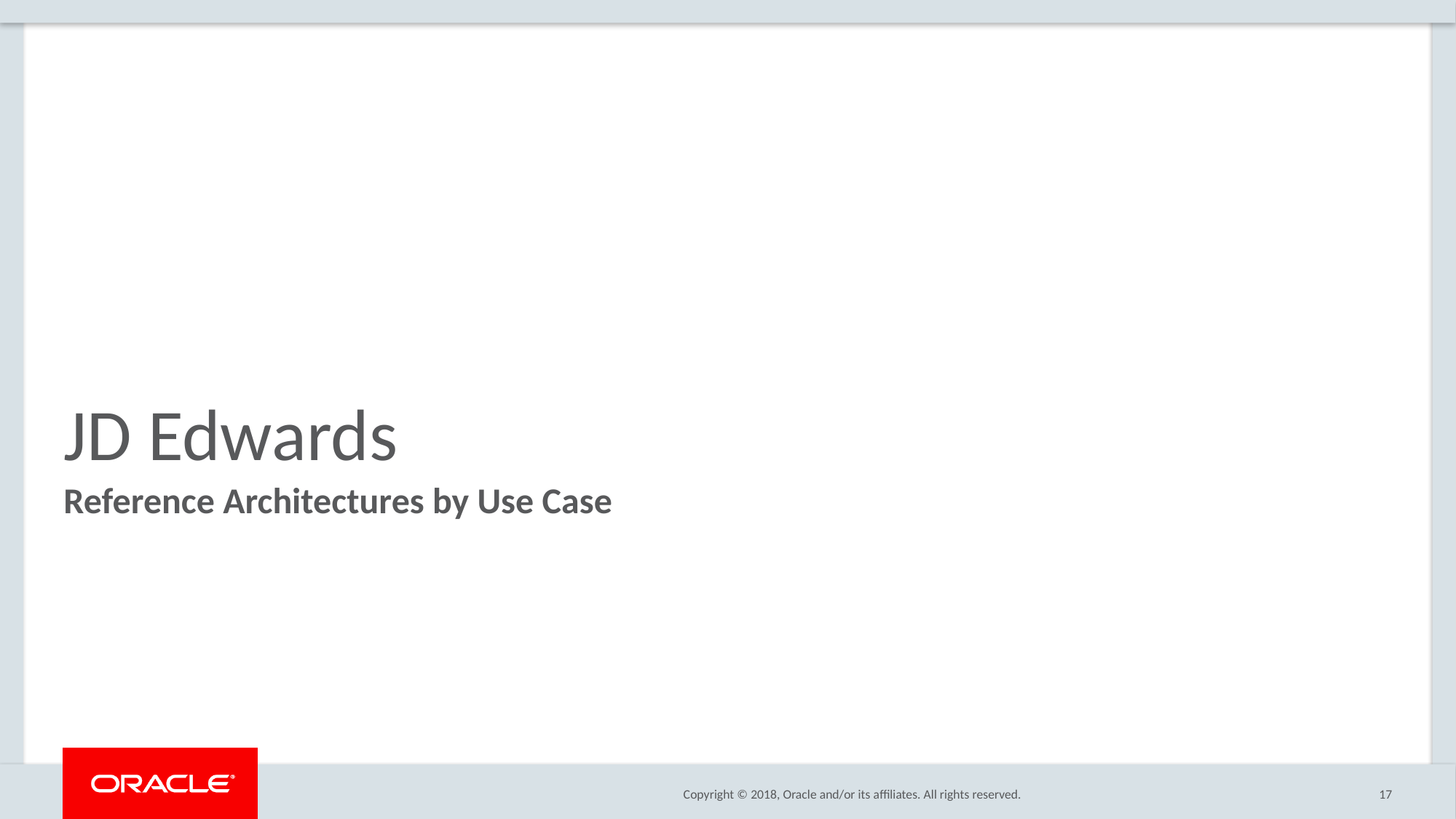

# JD Edwards
Reference Architectures by Use Case
17